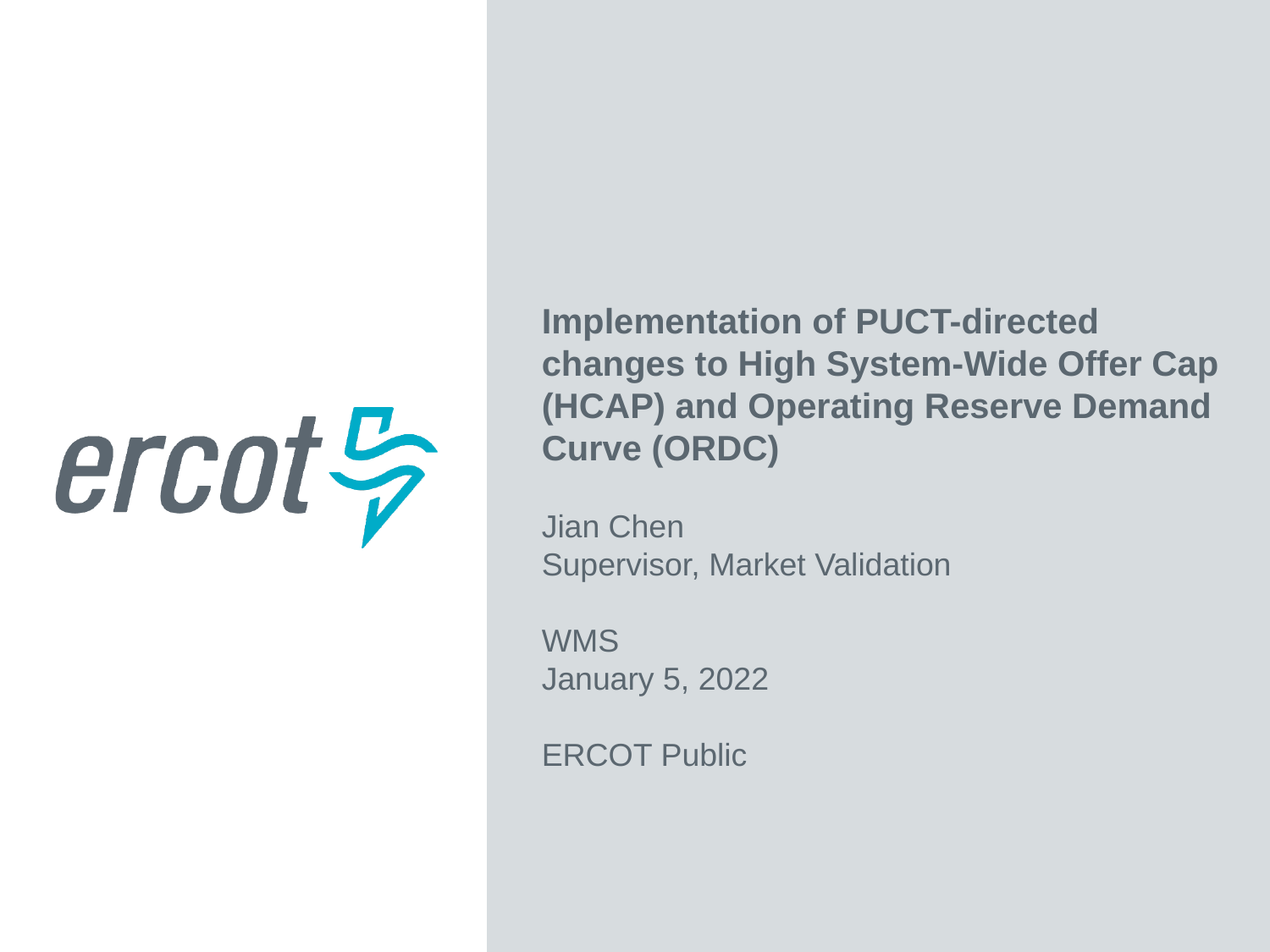

Implementation of PUCT-directed changes to High System-Wide Offer Cap (HCAP) and Operating Reserve Demand Curve (ORDC)

Jian Chen
Supervisor, Market Validation

WMS
January 5, 2022

ERCOT Public